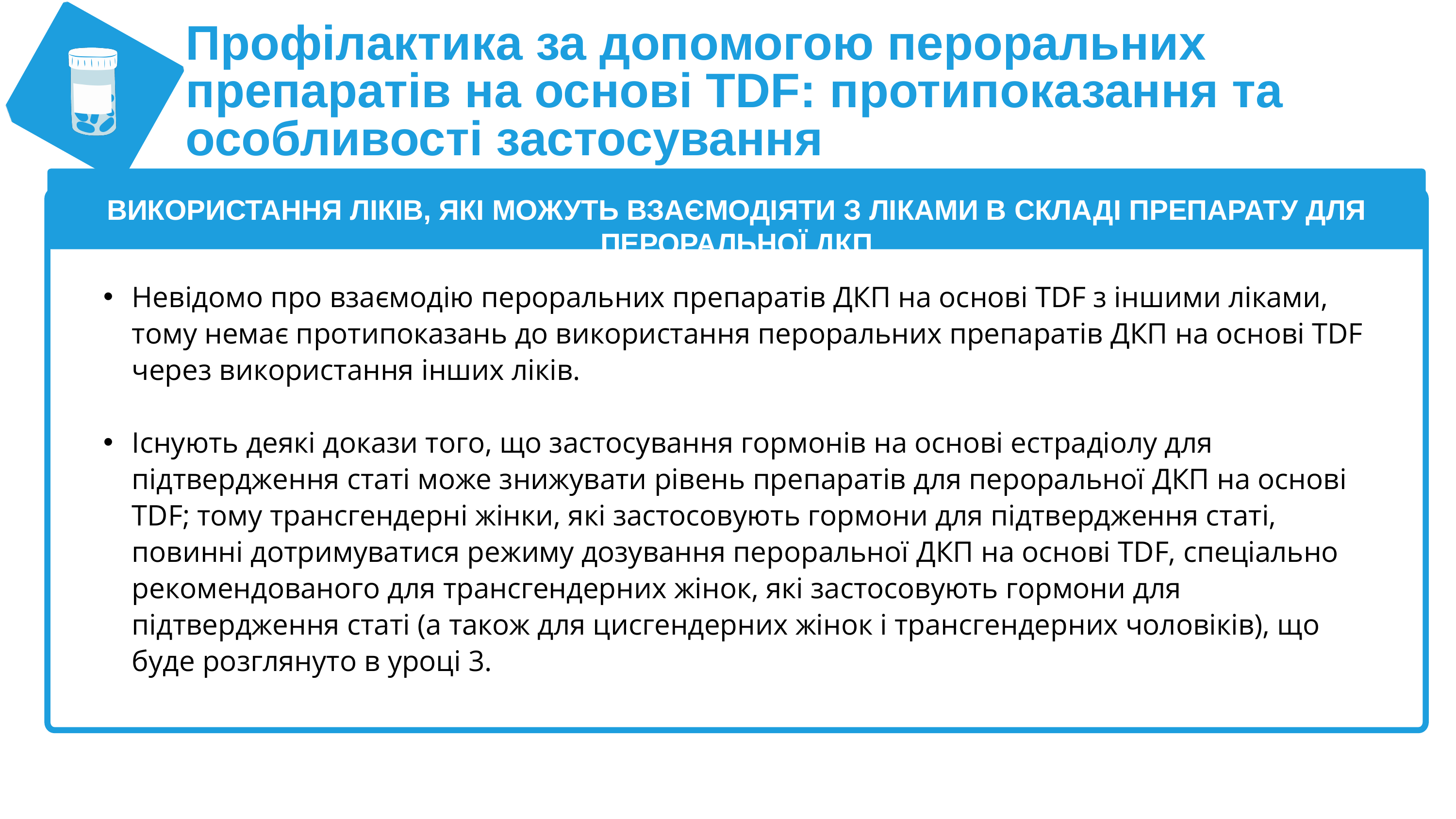

Профілактика за допомогою пероральних препаратів на основі TDF: протипоказання та особливості застосування

ВИКОРИСТАННЯ ЛІКІВ, ЯКІ МОЖУТЬ ВЗАЄМОДІЯТИ З ЛІКАМИ В СКЛАДІ ПРЕПАРАТУ ДЛЯ ПЕРОРАЛЬНОЇ ДКП

Невідомо про взаємодію пероральних препаратів ДКП на основі TDF з іншими ліками, тому немає протипоказань до використання пероральних препаратів ДКП на основі TDF через використання інших ліків.

Існують деякі докази того, що застосування гормонів на основі естрадіолу для підтвердження статі може знижувати рівень препаратів для пероральної ДКП на основі TDF; тому трансгендерні жінки, які застосовують гормони для підтвердження статі, повинні дотримуватися режиму дозування пероральної ДКП на основі TDF, спеціально рекомендованого для трансгендерних жінок, які застосовують гормони для підтвердження статі (а також для цисгендерних жінок і трансгендерних чоловіків), що буде розглянуто в уроці 3.